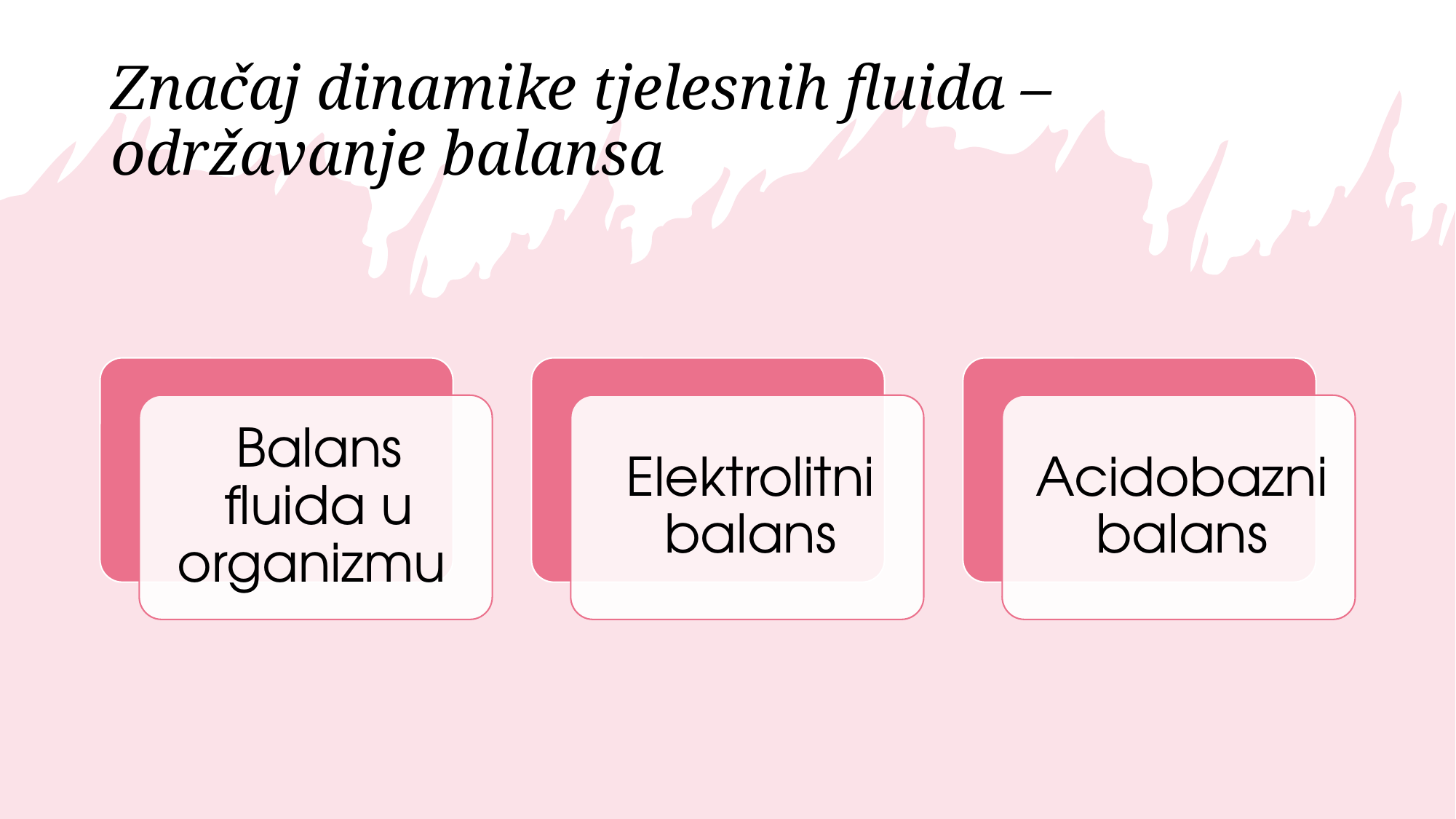

# Značaj dinamike tjelesnih fluida – održavanje balansa

Balans fluida u organizmu
Elektrolitni balans
Acidobazni balans